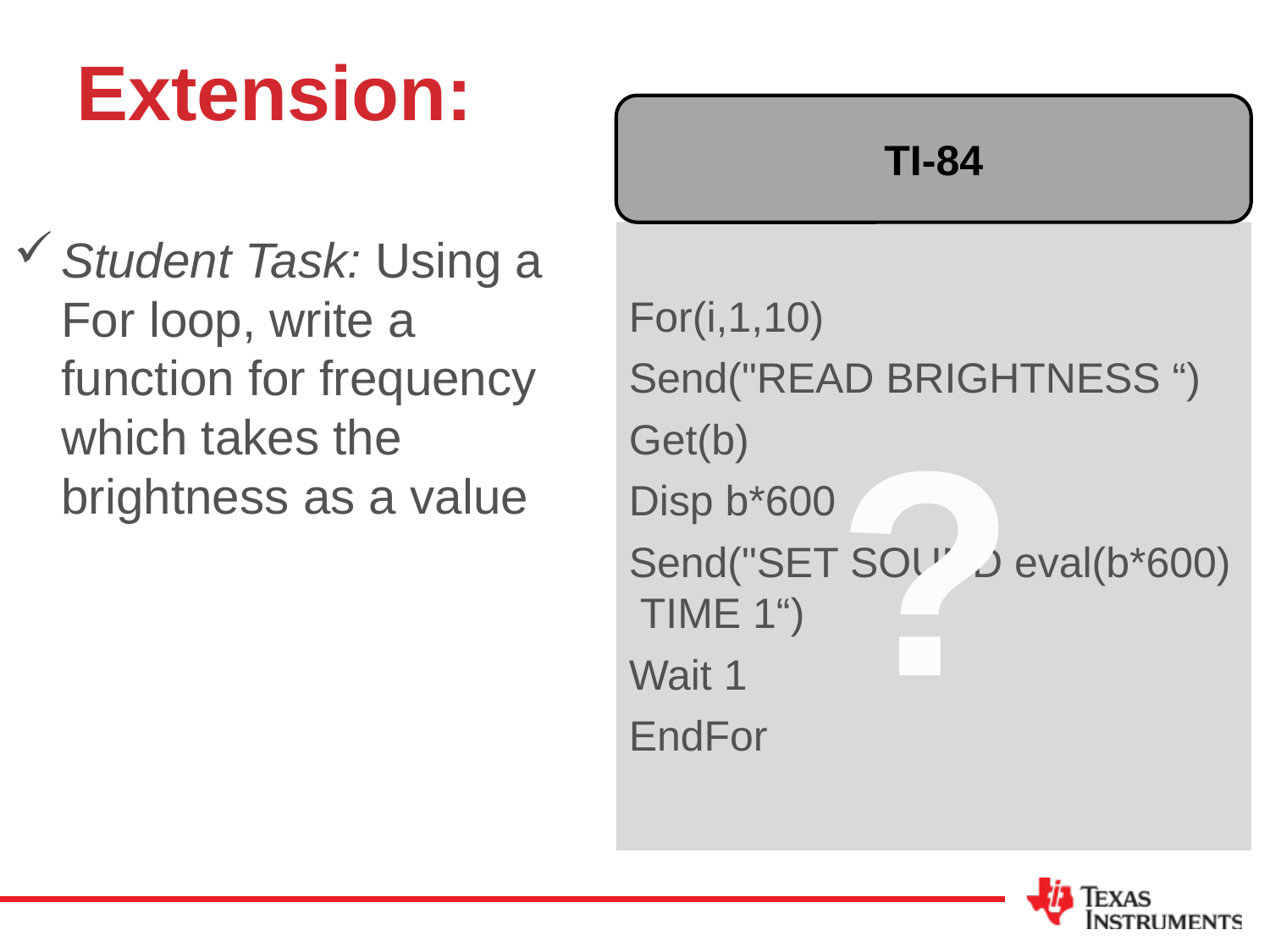

# Extension:
TI-84
Student Task: Using a For loop, write a function for frequency which takes the brightness as a value

For(i,1,10)
Send("READ BRIGHTNESS “)
Get(b)
Disp b*600
Send("SET SOUND eval(b*600)  TIME 1“)
Wait 1
EndFor
?